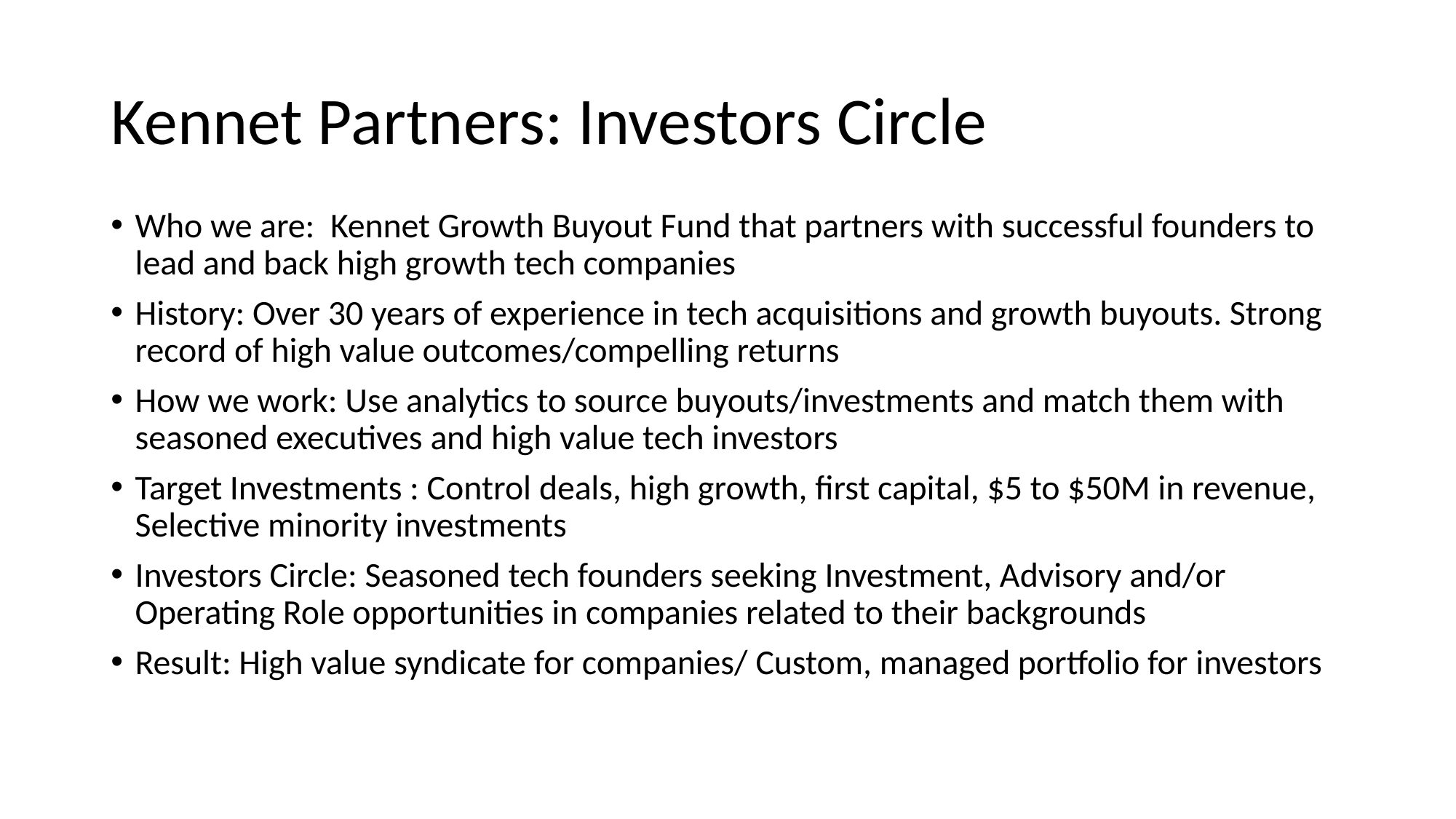

# Kennet Partners: Investors Circle
Who we are:  Kennet Growth Buyout Fund that partners with successful founders to lead and back high growth tech companies
History: Over 30 years of experience in tech acquisitions and growth buyouts. Strong record of high value outcomes/compelling returns
How we work: Use analytics to source buyouts/investments and match them with seasoned executives and high value tech investors
Target Investments : Control deals, high growth, first capital, $5 to $50M in revenue, Selective minority investments
Investors Circle: Seasoned tech founders seeking Investment, Advisory and/or Operating Role opportunities in companies related to their backgrounds
Result: High value syndicate for companies/ Custom, managed portfolio for investors